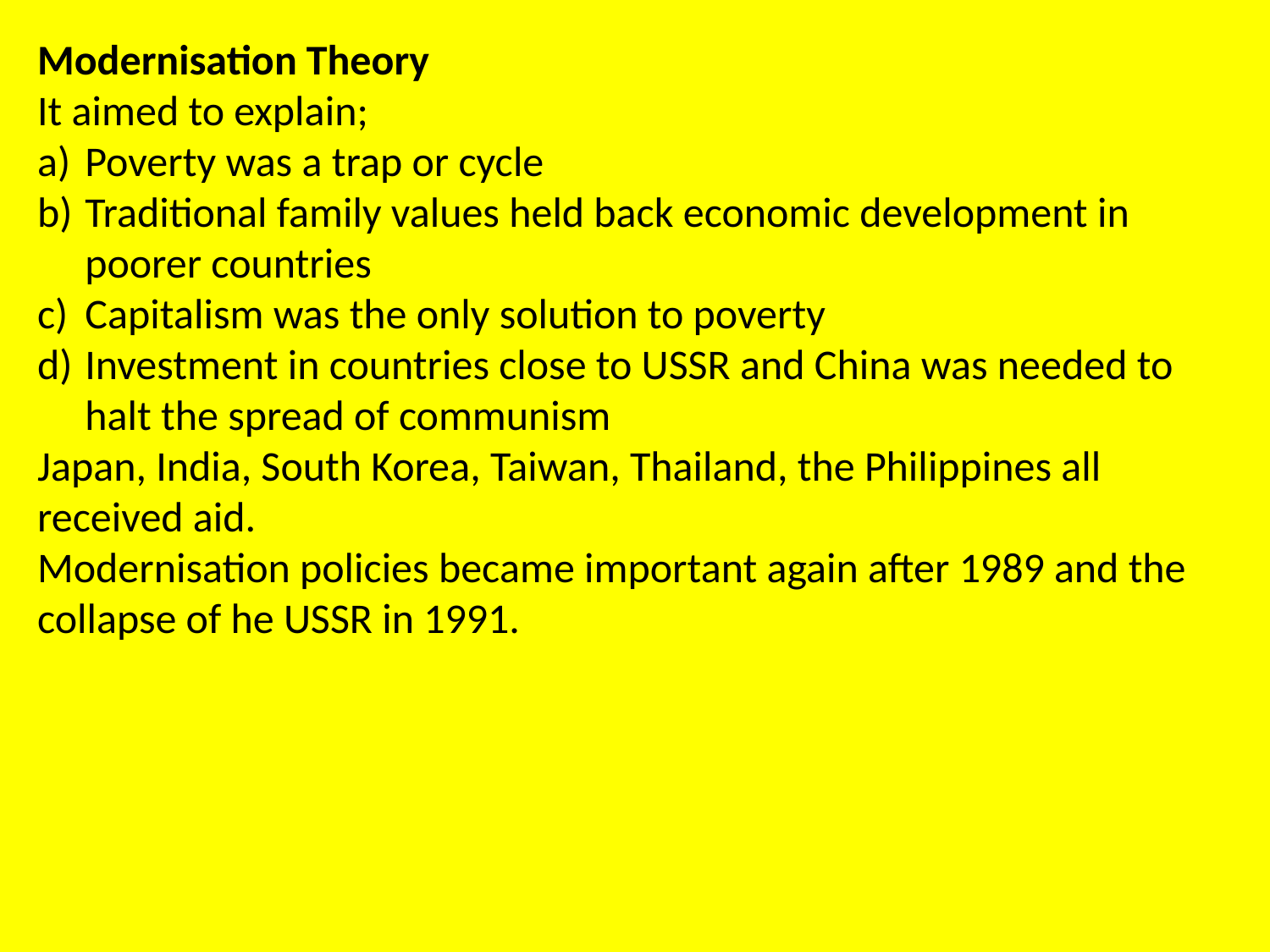

Modernisation Theory
It aimed to explain;
Poverty was a trap or cycle
Traditional family values held back economic development in poorer countries
Capitalism was the only solution to poverty
Investment in countries close to USSR and China was needed to halt the spread of communism
Japan, India, South Korea, Taiwan, Thailand, the Philippines all received aid.
Modernisation policies became important again after 1989 and the collapse of he USSR in 1991.